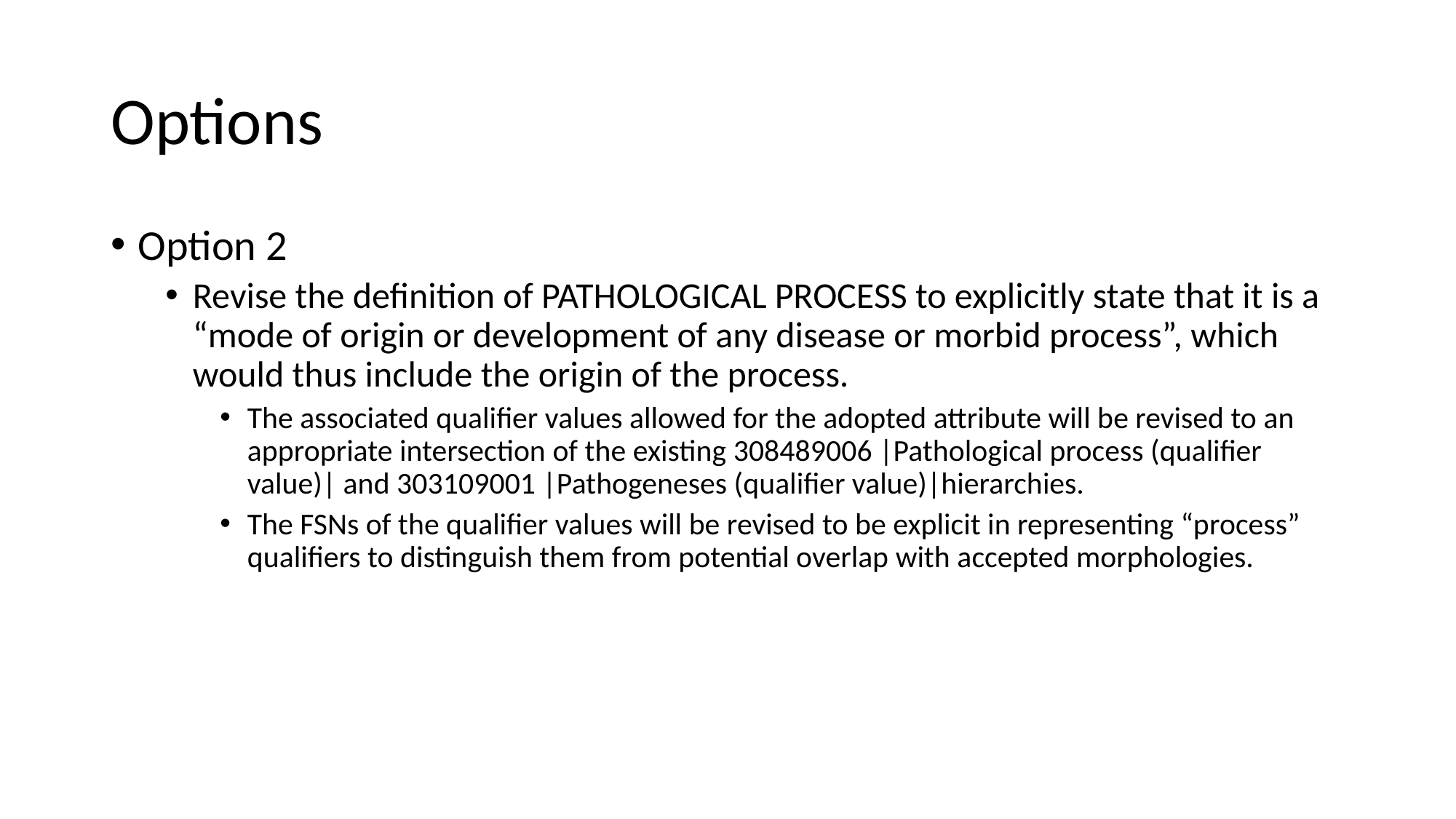

# Options
Option 2
Revise the definition of PATHOLOGICAL PROCESS to explicitly state that it is a “mode of origin or development of any disease or morbid process”, which would thus include the origin of the process.
The associated qualifier values allowed for the adopted attribute will be revised to an appropriate intersection of the existing 308489006 |Pathological process (qualifier value)| and 303109001 |Pathogeneses (qualifier value)|hierarchies.
The FSNs of the qualifier values will be revised to be explicit in representing “process” qualifiers to distinguish them from potential overlap with accepted morphologies.